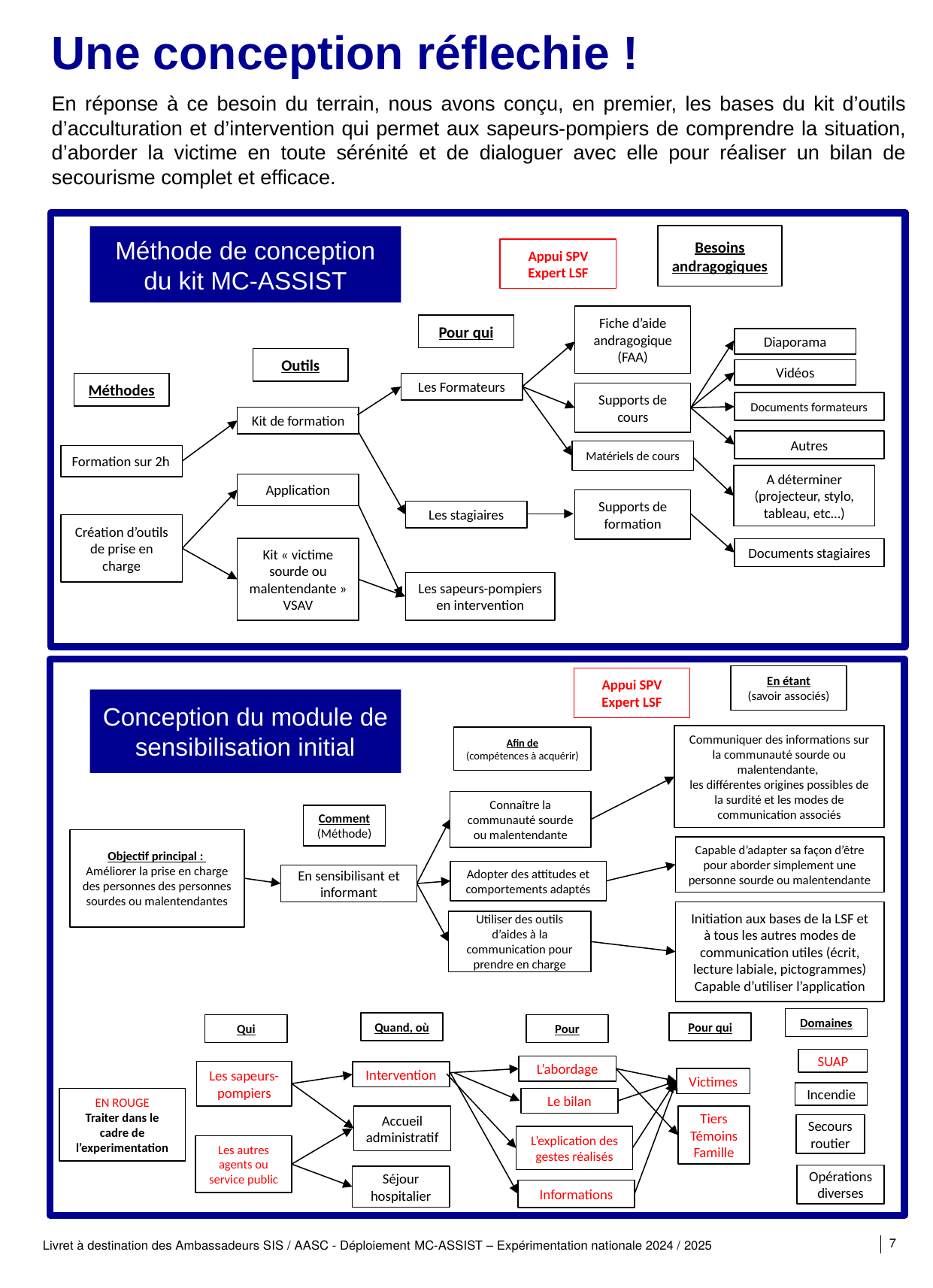

Une conception réflechie !

En réponse à ce besoin du terrain, nous avons conçu, en premier, les bases du kit d’outils d’acculturation et d’intervention qui permet aux sapeurs-pompiers de comprendre la situation, d’aborder la victime en toute sérénité et de dialoguer avec elle pour réaliser un bilan de secourisme complet et efficace.

Besoins andragogiques
Méthode de conception du kit MC-ASSIST
Appui SPV Expert LSF
Fiche d’aide andragogique (FAA)
Pour qui
Diaporama
Outils
Vidéos
Les Formateurs
Méthodes
Supports de cours
Documents formateurs
Kit de formation
Autres
Matériels de cours
Formation sur 2h
A déterminer (projecteur, stylo, tableau, etc…)
Application
Supports de formation
Les stagiaires
Création d’outils de prise en charge
Kit « victime sourde ou malentendante » VSAV
Documents stagiaires
Les sapeurs-pompiers en intervention

En étant
(savoir associés)
Appui SPV Expert LSF
Conception du module de sensibilisation initial
Communiquer des informations sur
la communauté sourde ou malentendante,
les différentes origines possibles de la surdité et les modes de communication associés
Afin de
(compétences à acquérir)
Connaître la communauté sourde ou malentendante
Comment
(Méthode)
Objectif principal :
Améliorer la prise en charge des personnes des personnes sourdes ou malentendantes
Capable d’adapter sa façon d’être pour aborder simplement une personne sourde ou malentendante
Adopter des attitudes et comportements adaptés
En sensibilisant et informant
Initiation aux bases de la LSF et à tous les autres modes de communication utiles (écrit, lecture labiale, pictogrammes)
Capable d’utiliser l’application
Utiliser des outils d’aides à la communication pour prendre en charge
Domaines
Quand, où
Pour qui
Qui
Pour
SUAP
L’abordage
Les sapeurs-pompiers
Intervention
Victimes
Incendie
EN ROUGE
Traiter dans le cadre de l’experimentation
Le bilan
Tiers
Témoins
Famille
Accueil administratif
Secours routier
L’explication des gestes réalisés
Les autres agents ou service public
Opérations diverses
Séjour hospitalier
Informations